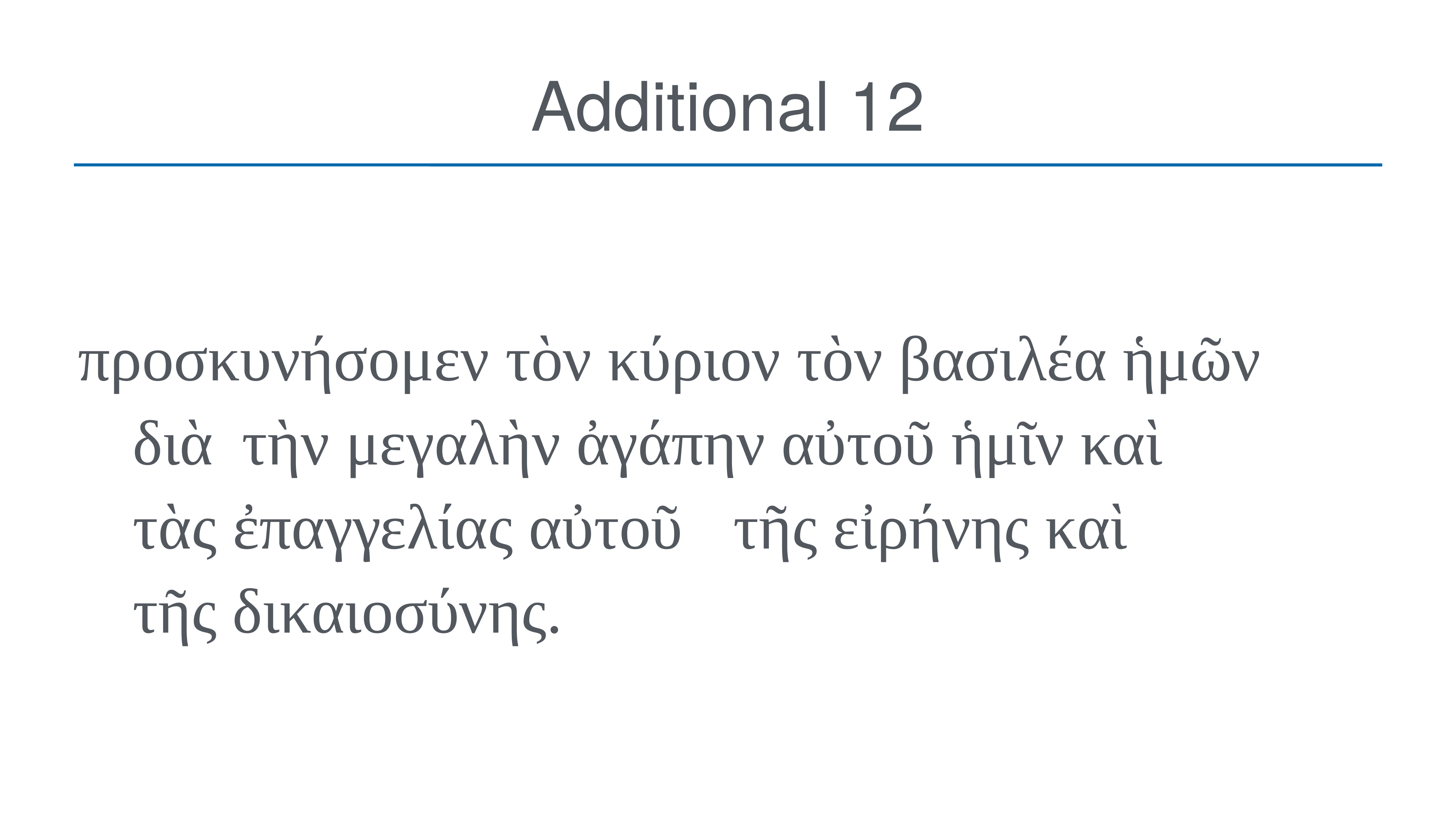

# Additional 12
προσκυνήσομεν τὸν κύριον τὸν βασιλέα ἡμῶν
	διὰ 	τὴν μεγαλὴν ἀγάπην αὐτοῦ ἡμῖν καὶ
	τὰς ἐπαγγελίας αὐτοῦ 	τῆς εἰρήνης καὶ
	τῆς δικαιοσύνης.